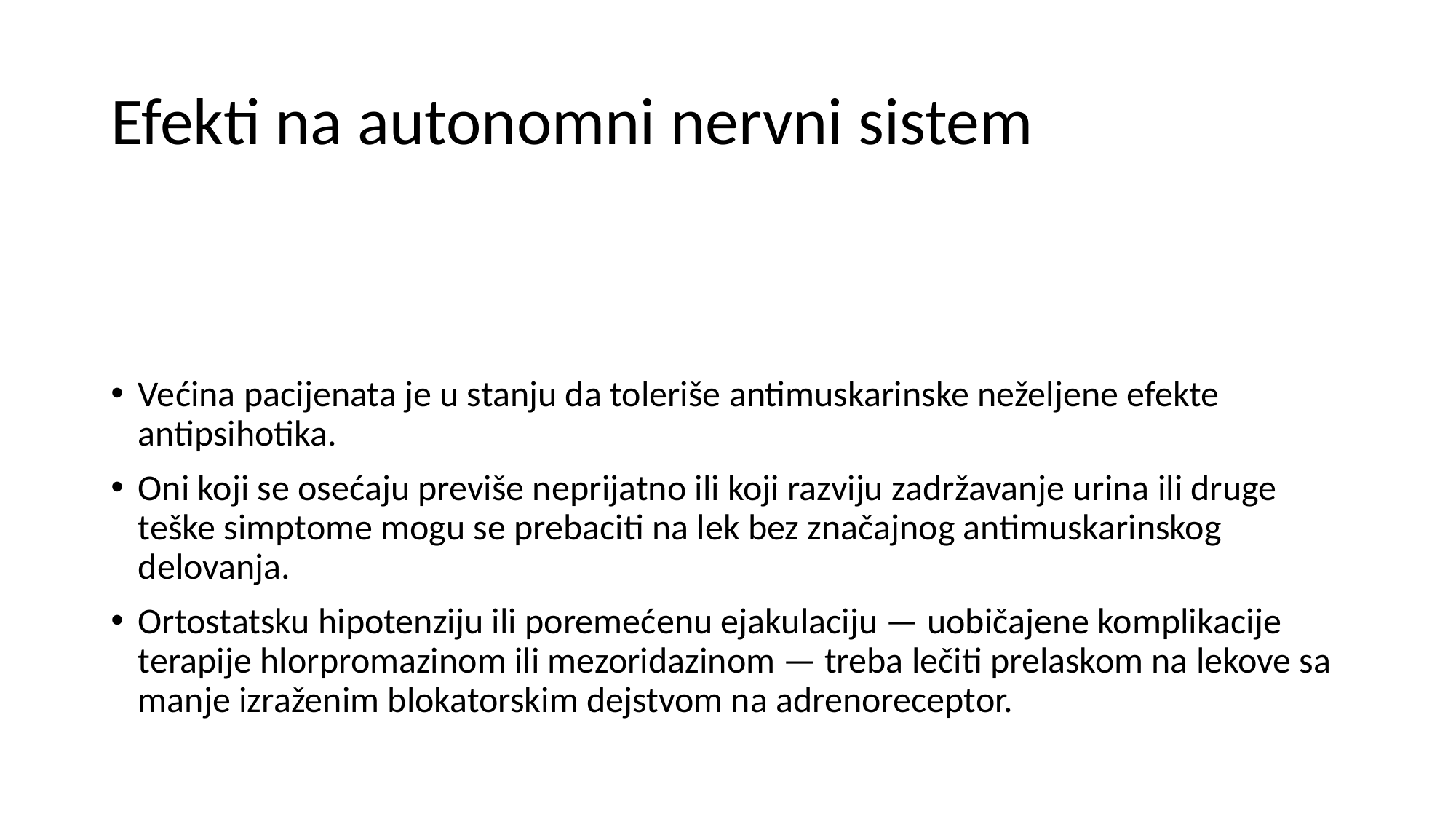

# Efekti na autonomni nervni sistem
Većina pacijenata je u stanju da toleriše antimuskarinske neželjene efekte antipsihotika.
Oni koji se osećaju previše neprijatno ili koji razviju zadržavanje urina ili druge teške simptome mogu se prebaciti na lek bez značajnog antimuskarinskog delovanja.
Ortostatsku hipotenziju ili poremećenu ejakulaciju — uobičajene komplikacije terapije hlorpromazinom ili mezoridazinom — treba lečiti prelaskom na lekove sa manje izraženim blokatorskim dejstvom na adrenoreceptor.